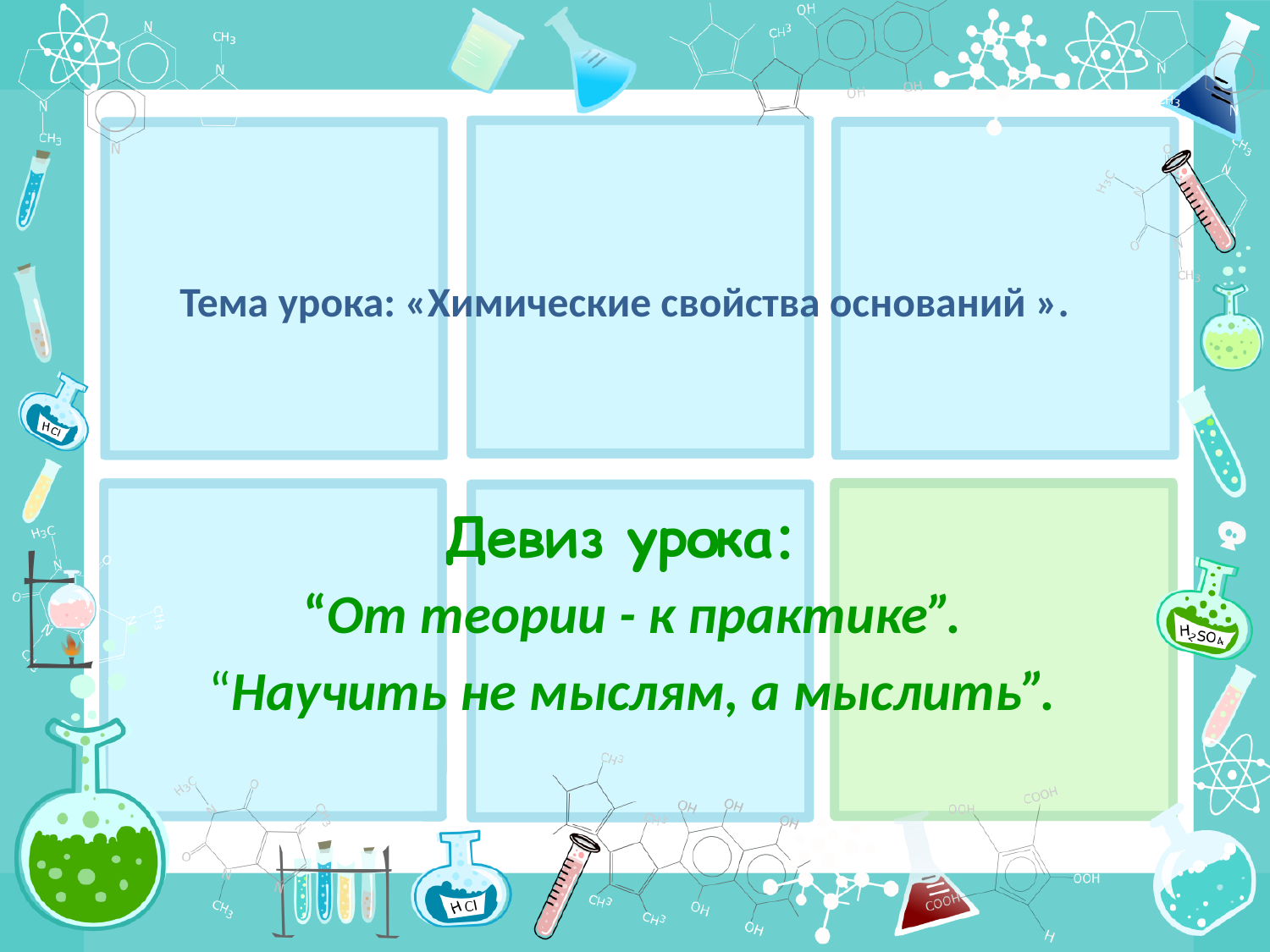

# Тема урока: «Химические свойства оснований ».
Девиз урока:
“От теории - к практике”.
“Научить не мыслям, а мыслить”.